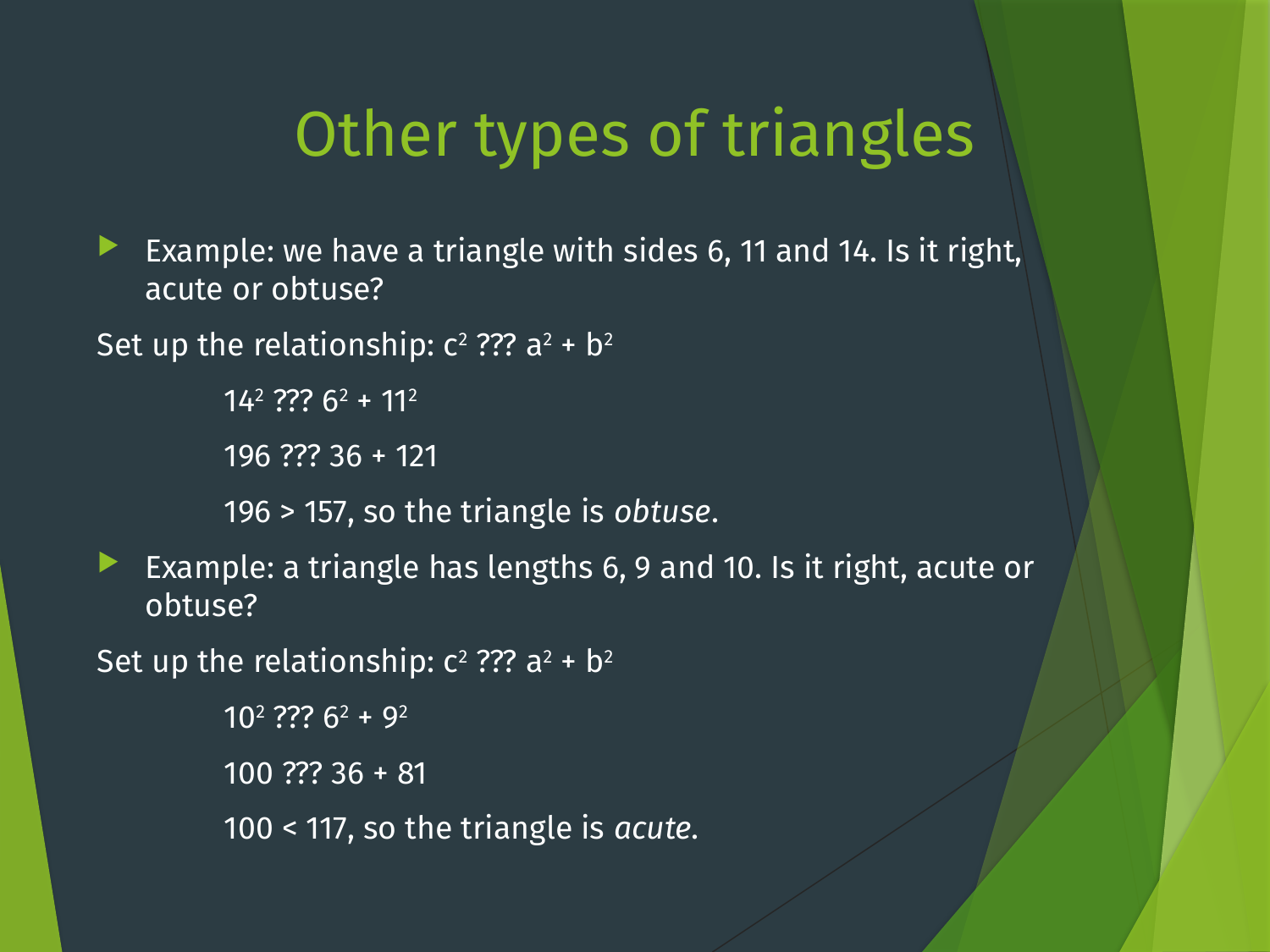

# Other types of triangles
Example: we have a triangle with sides 6, 11 and 14. Is it right, acute or obtuse?
Set up the relationship: c2 ??? a2 + b2
	142 ??? 62 + 112
	196 ??? 36 + 121
	196 > 157, so the triangle is obtuse.
Example: a triangle has lengths 6, 9 and 10. Is it right, acute or obtuse?
Set up the relationship: c2 ??? a2 + b2
	102 ??? 62 + 92
	100 ??? 36 + 81
	100 < 117, so the triangle is acute.